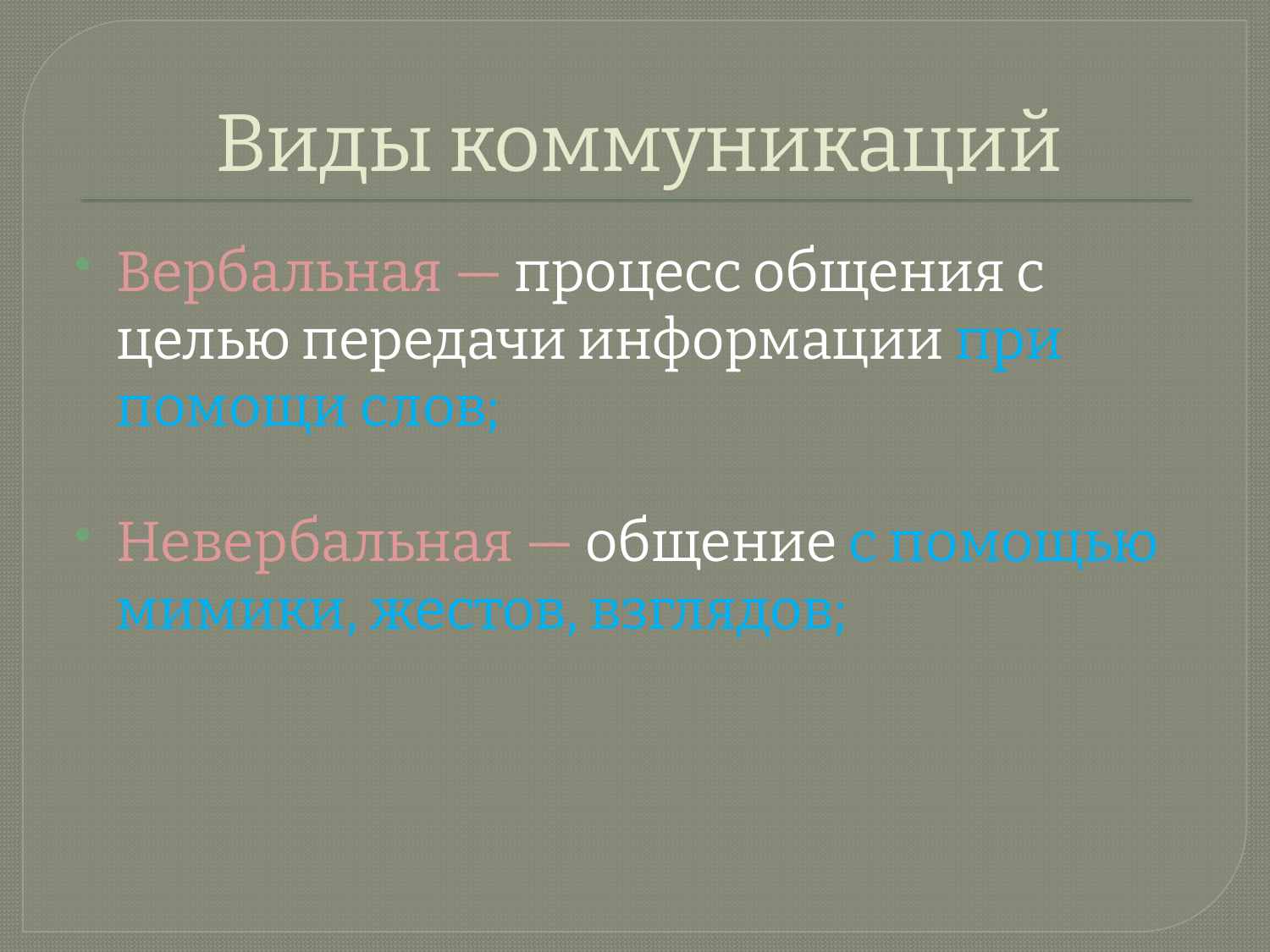

# Виды коммуникаций
Вербальная — процесс общения с целью передачи информации при помощи слов;

Невербальная — общение с помощью мимики, жестов, взглядов;